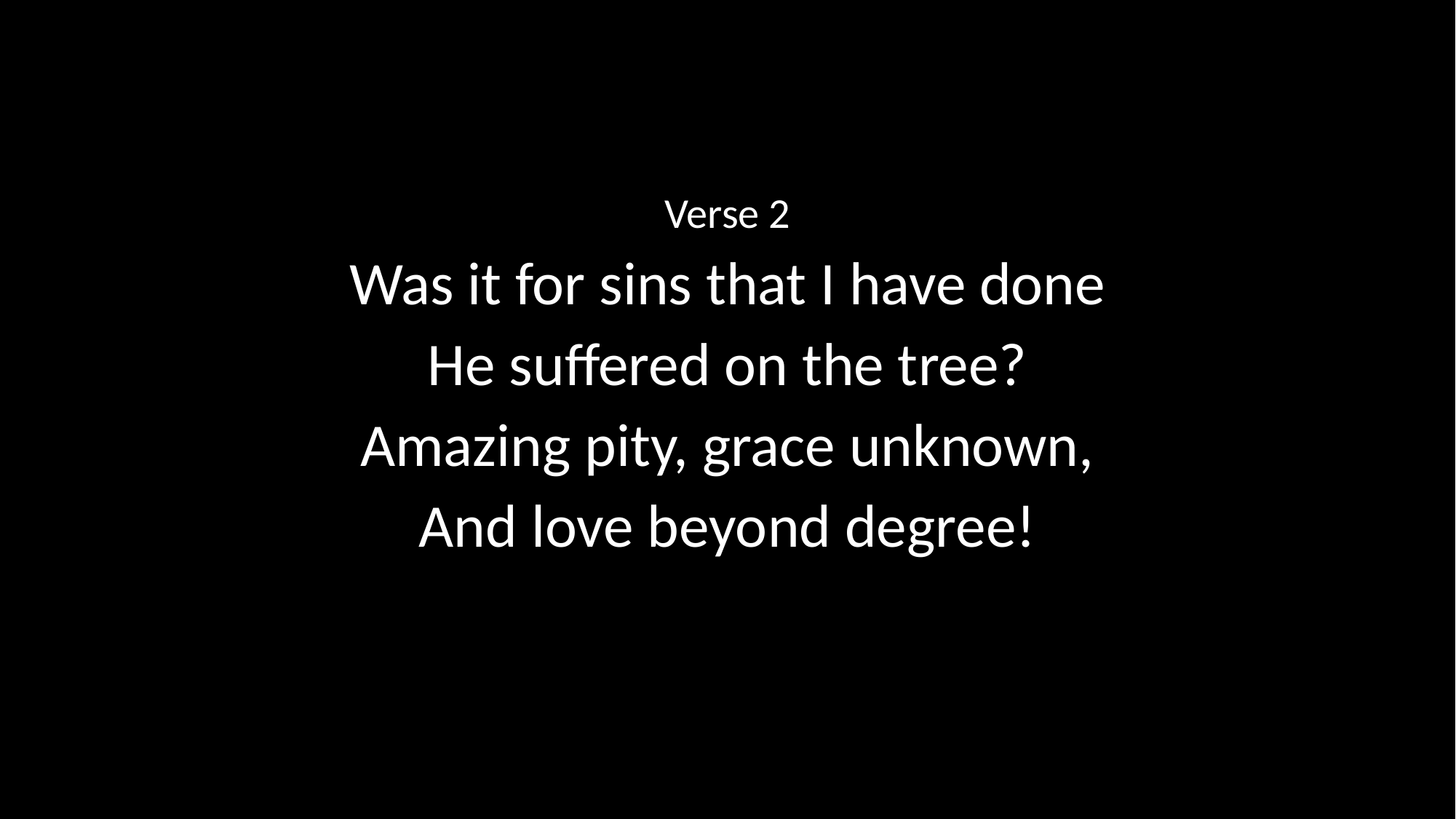

Verse 2
Was it for sins that I have done
He suffered on the tree?
Amazing pity, grace unknown,
And love beyond degree!